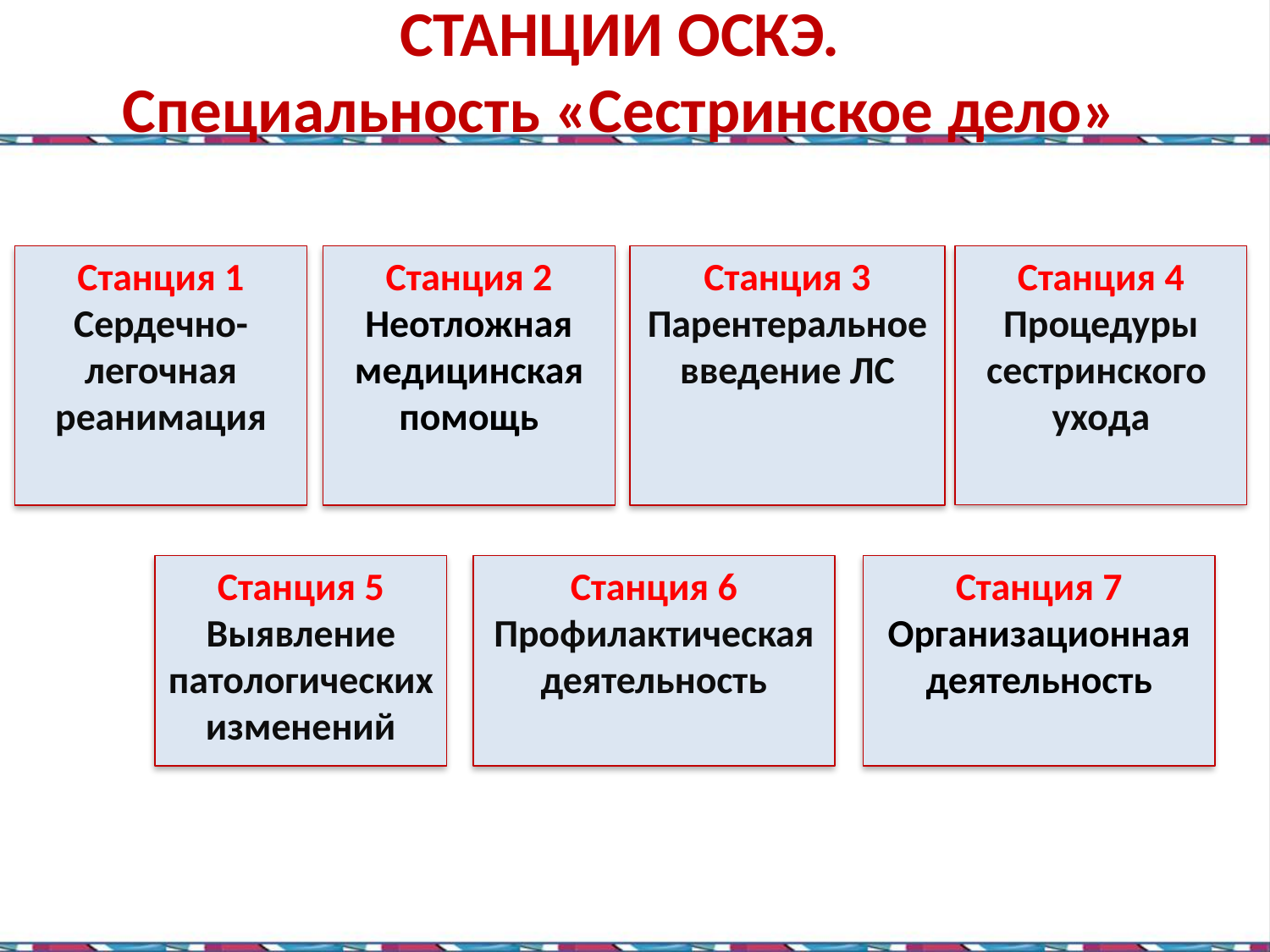

# Наименование станций ОСКЭ
СТАНЦИИ ОСКЭ.
Специальность «Сестринское дело»
Станция 1
Сердечно-легочная реанимация
Станция 2
Неотложная медицинская помощь
Станция 3
Парентеральное введение ЛС

Станция 4
Процедуры сестринского  ухода
Станция 5
Выявление патологических изменений
Станция 6
Профилактическая деятельность

Станция 7
Организационная деятельность